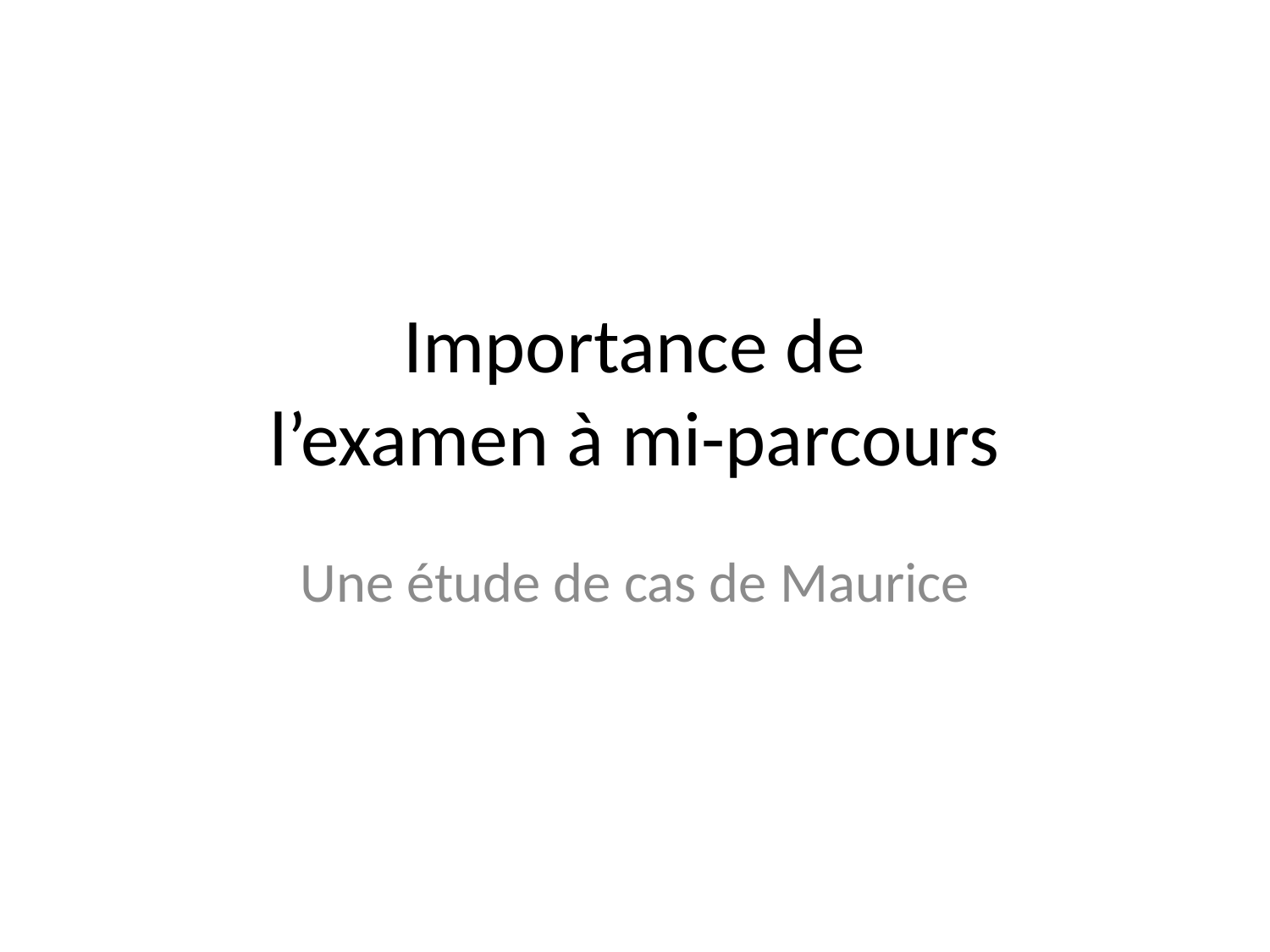

# Importance de l’examen à mi-parcours
Une étude de cas de Maurice